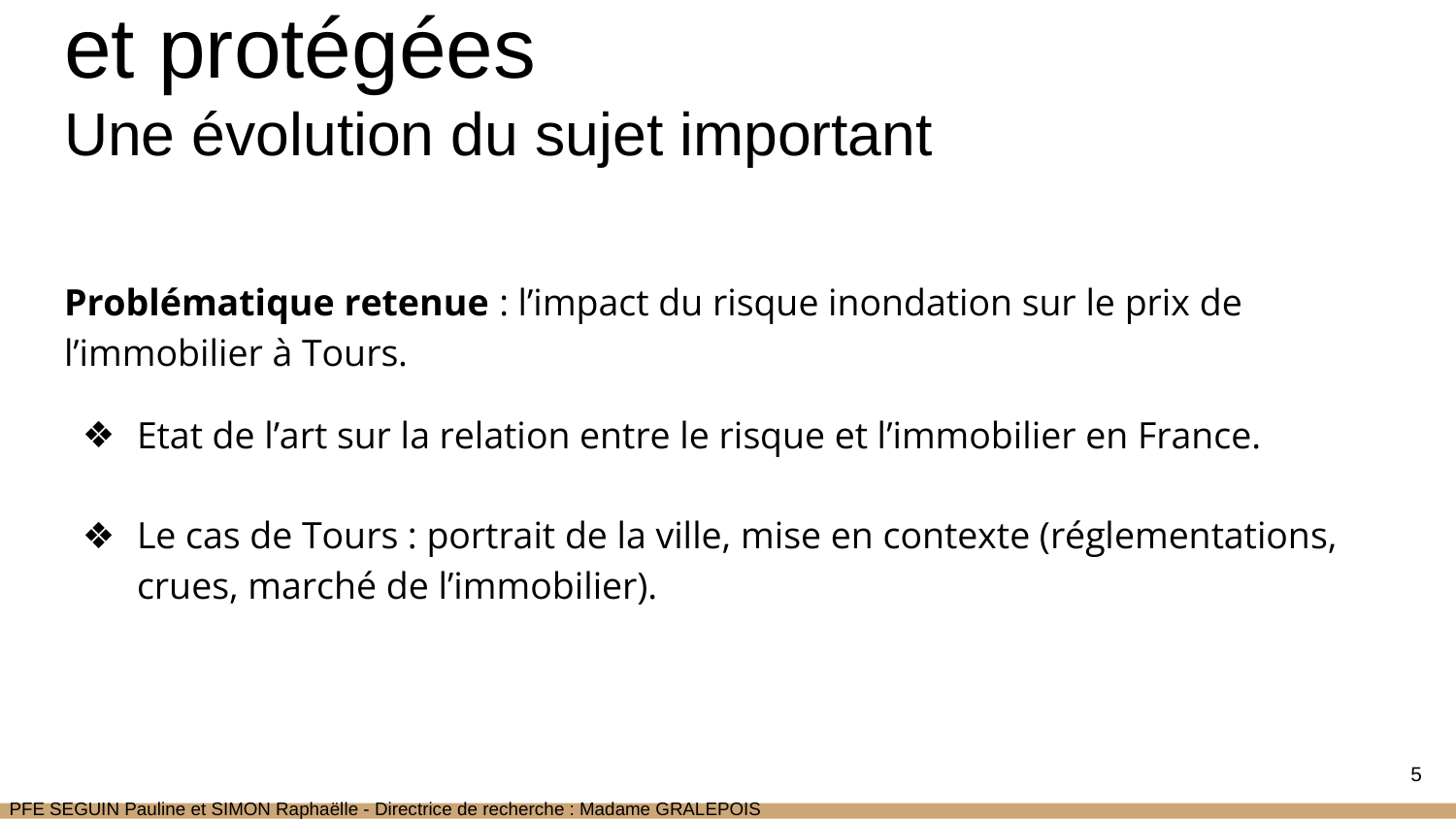

# Méthode : des données sensibles et protégées
Une évolution du sujet important
Problématique retenue : l’impact du risque inondation sur le prix de l’immobilier à Tours.
Etat de l’art sur la relation entre le risque et l’immobilier en France.
Le cas de Tours : portrait de la ville, mise en contexte (réglementations, crues, marché de l’immobilier).

5
PFE SEGUIN Pauline et SIMON Raphaëlle - Directrice de recherche : Madame GRALEPOIS